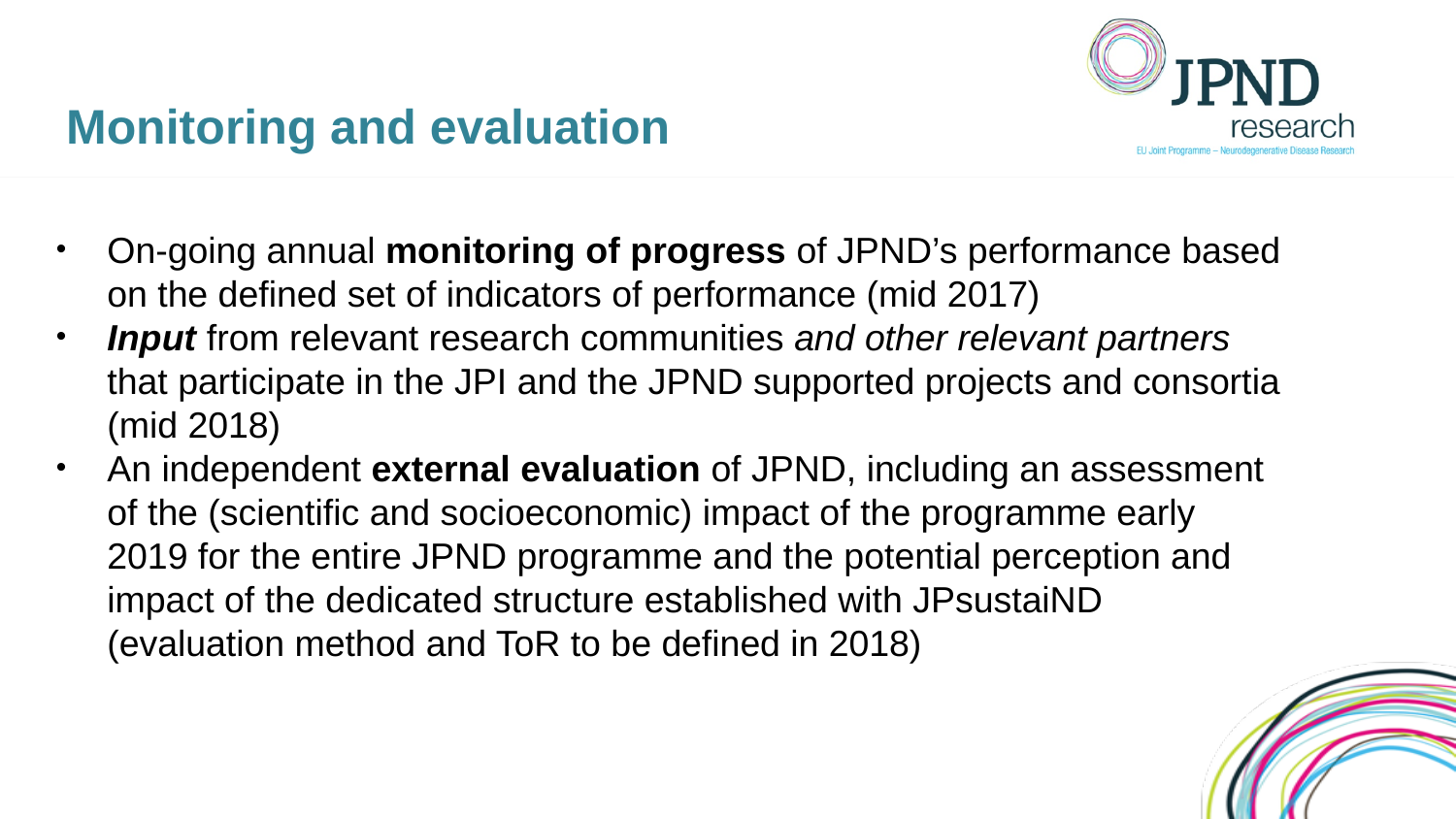

# Monitoring and evaluation
On-going annual monitoring of progress of JPND’s performance based on the defined set of indicators of performance (mid 2017)
Input from relevant research communities and other relevant partners that participate in the JPI and the JPND supported projects and consortia (mid 2018)
An independent external evaluation of JPND, including an assessment of the (scientific and socioeconomic) impact of the programme early 2019 for the entire JPND programme and the potential perception and impact of the dedicated structure established with JPsustaiND (evaluation method and ToR to be defined in 2018)